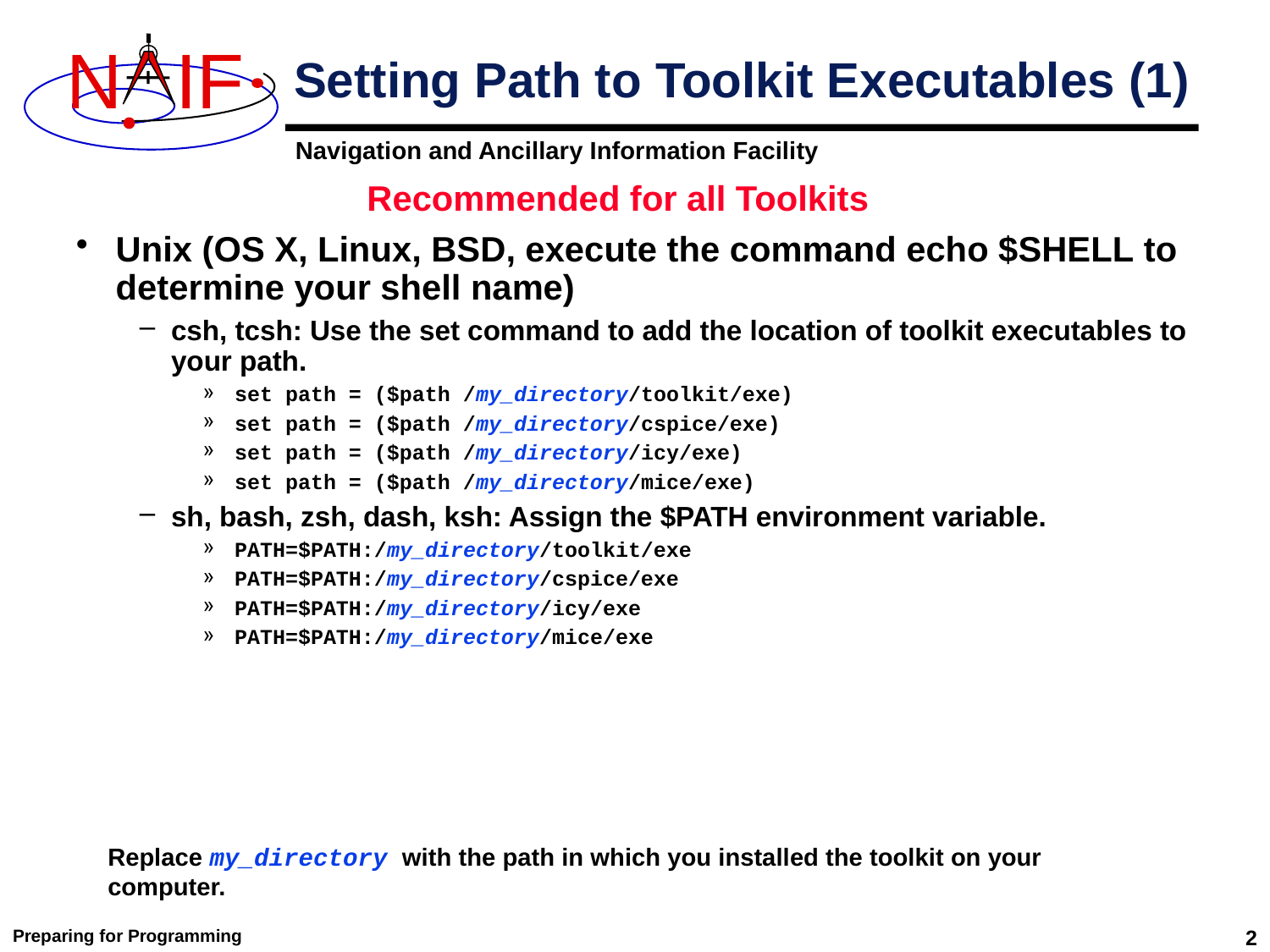

# Setting Path to Toolkit Executables (1)
Recommended for all Toolkits
Unix (OS X, Linux, BSD, execute the command echo $SHELL to determine your shell name)
csh, tcsh: Use the set command to add the location of toolkit executables to your path.
set path = ($path /my_directory/toolkit/exe)
set path = ($path /my_directory/cspice/exe)
set path = ($path /my_directory/icy/exe)
set path = ($path /my_directory/mice/exe)
sh, bash, zsh, dash, ksh: Assign the $PATH environment variable.
PATH=$PATH:/my_directory/toolkit/exe
PATH=$PATH:/my_directory/cspice/exe
PATH=$PATH:/my_directory/icy/exe
PATH=$PATH:/my_directory/mice/exe
Replace my_directory with the path in which you installed the toolkit on your computer.
Preparing for Programming
2